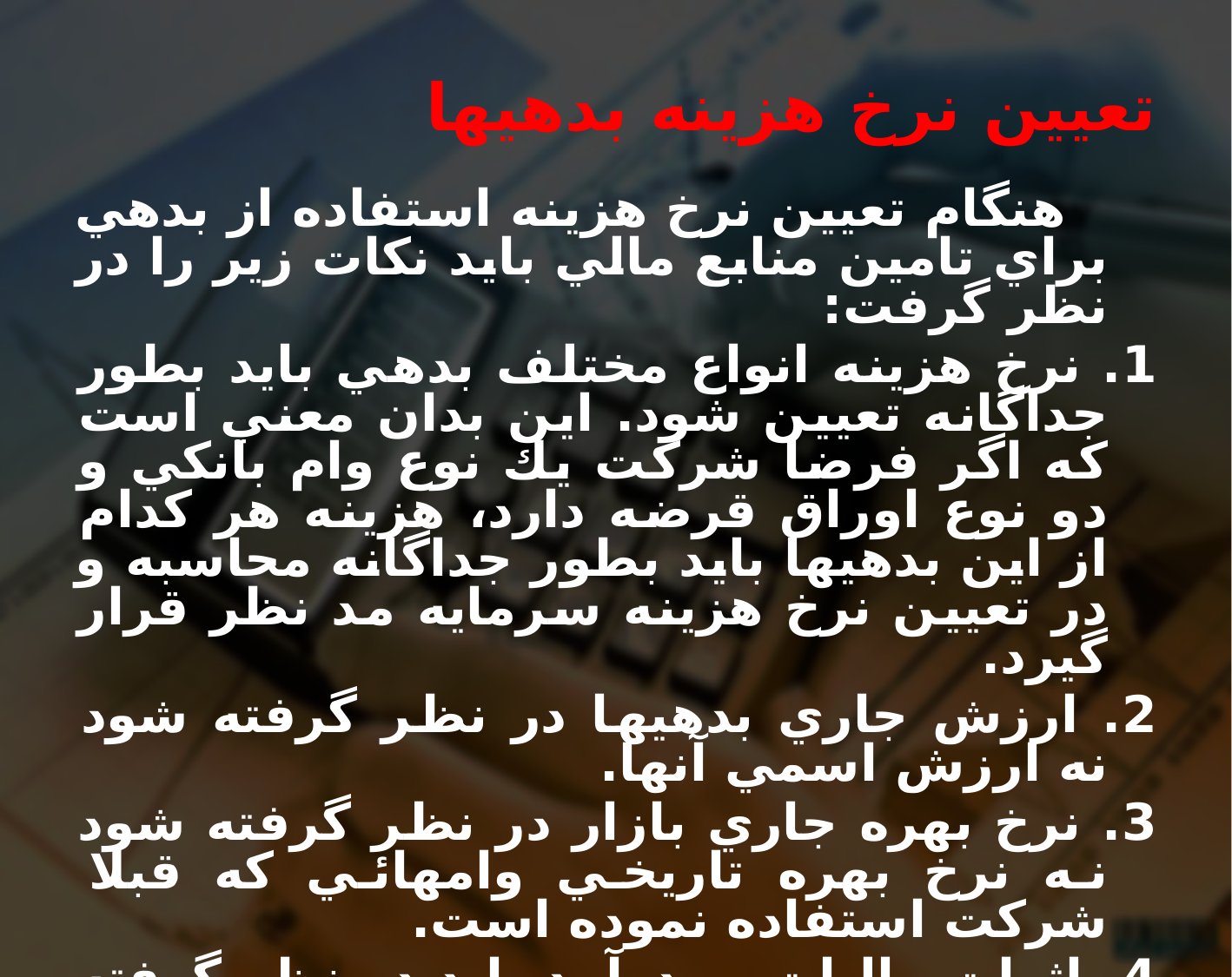

# تعيين نرخ هزينه بدهيها
     هنگام تعيين نرخ هزينه استفاده از بدهي براي تامين منابع مالي بايد نكات زير را در نظر گرفت:
1. نرخ هزينه انواع مختلف بدهي بايد بطور جداگانه تعيين شود. اين بدان معني است كه اگر فرضا شركت يك نوع وام بانكي و دو نوع اوراق قرضه دارد، هزينه هر كدام از اين بدهيها بايد بطور جداگانه محاسبه و در تعيين نرخ هزينه سرمايه مد نظر قرار گيرد.
2. ارزش جاري بدهيها در نظر گرفته شود نه ارزش اسمي آنها.
3. نرخ بهره جاري بازار در نظر گرفته شود نه نرخ بهره تاريخي وامهائي كه قبلا شركت استفاده نموده است.
4. اثرات ماليات بر درآمد بايد در نظر گرفته شود.